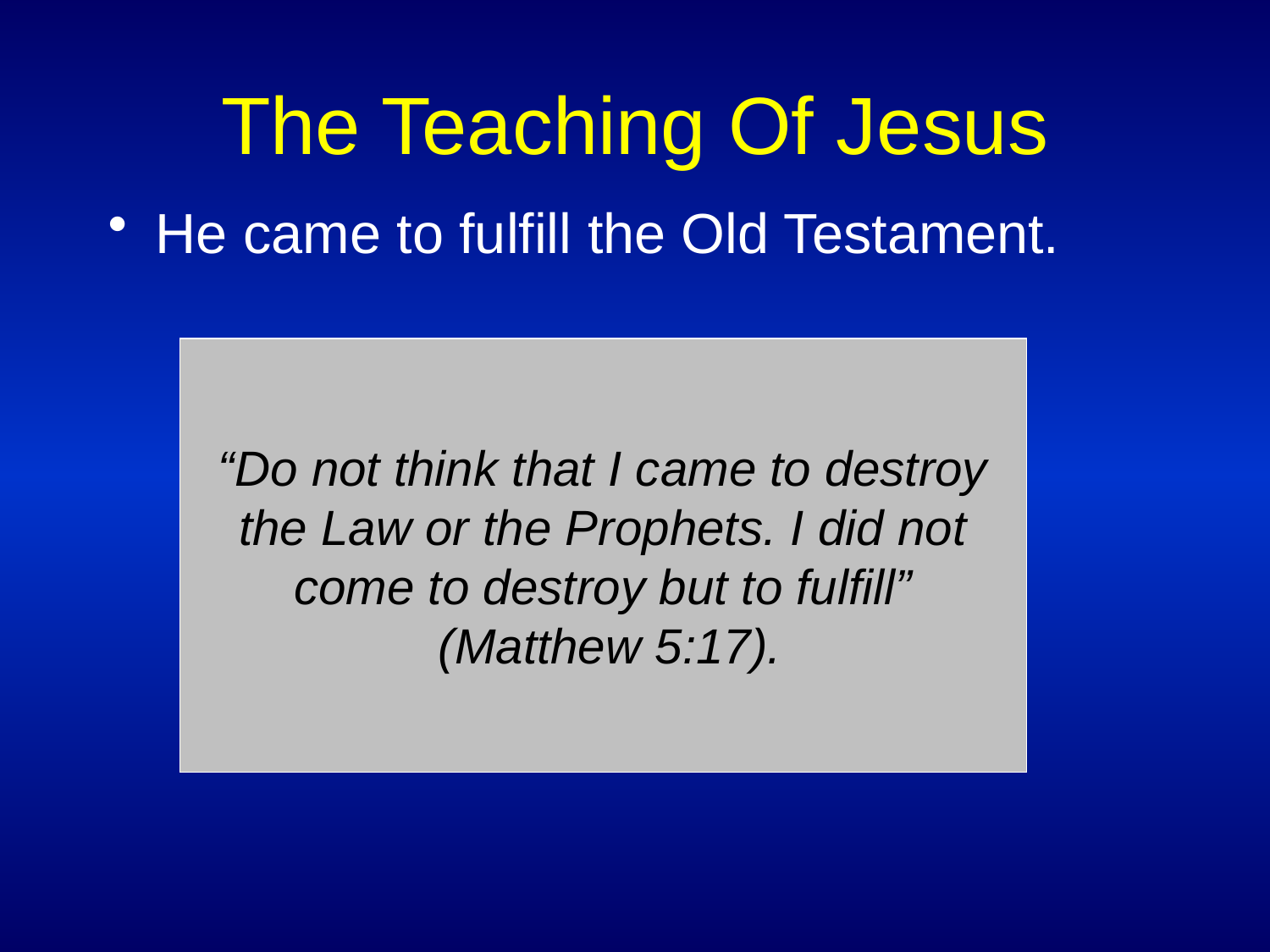

# The Teaching Of Jesus
He came to fulfill the Old Testament.
“Do not think that I came to destroy the Law or the Prophets. I did not come to destroy but to fulfill”
 (Matthew 5:17).